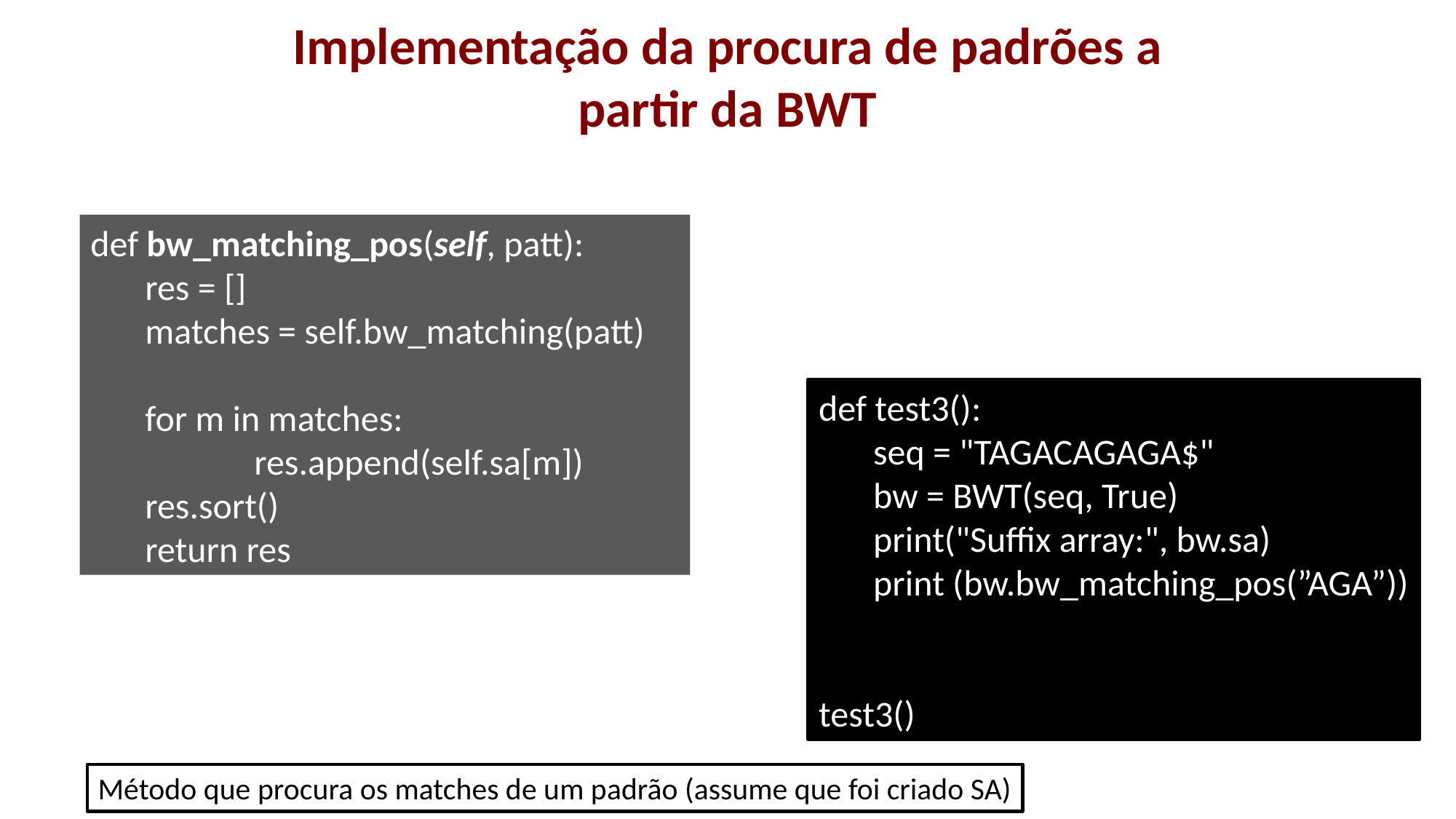

# Implementação da procura de padrões a partir da BWT
def bw_matching_pos(self, patt):
res = []
matches = self.bw_matching(patt)
for m in matches:
	res.append(self.sa[m])
res.sort()
return res
def test3():
seq = "TAGACAGAGA$"
bw = BWT(seq, True)
print("Suffix array:", bw.sa)
print (bw.bw_matching_pos(”AGA”))

test3()
Método que procura os matches de um padrão (assume que foi criado SA)